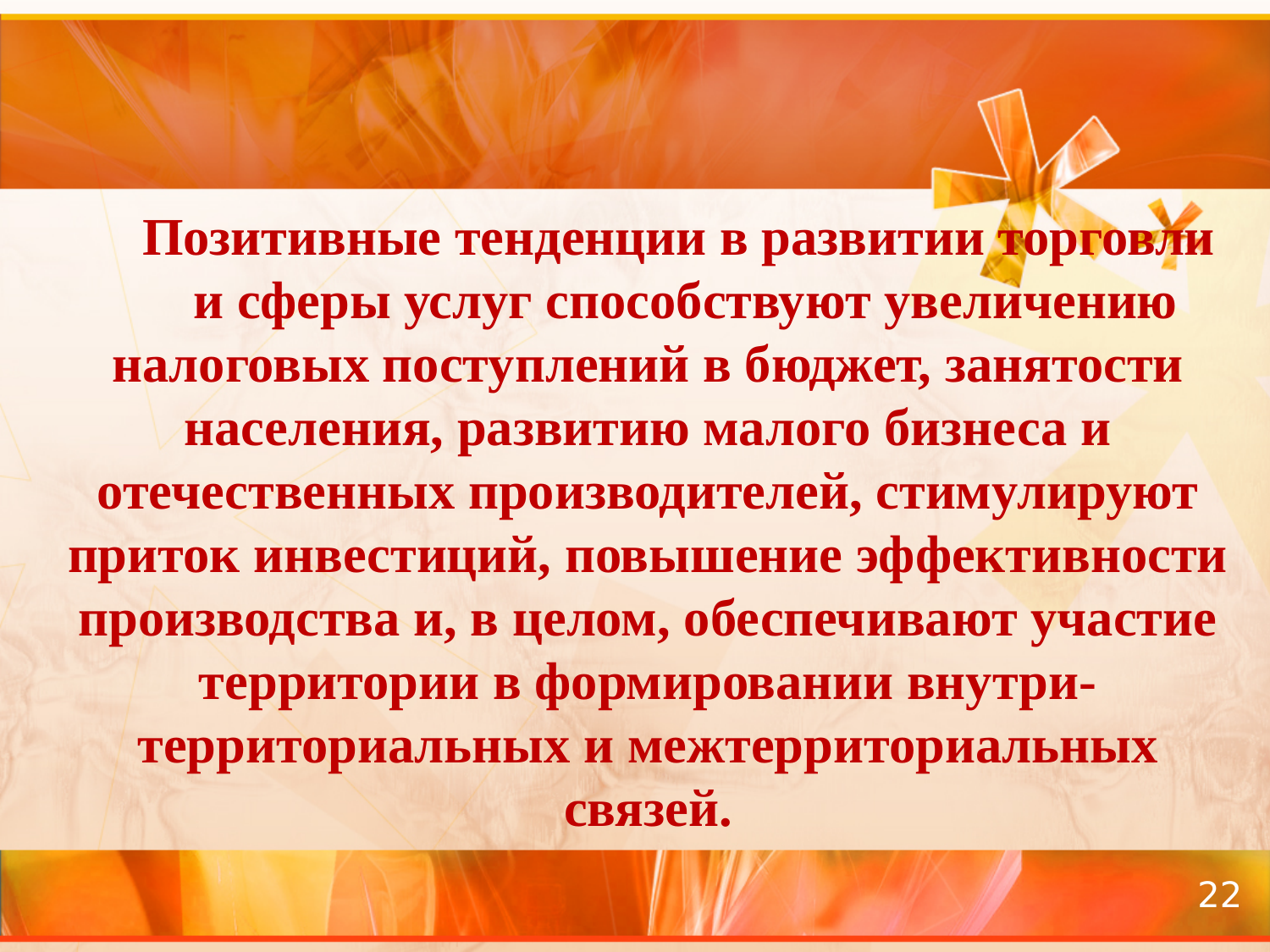

Позитивные тенденции в развитии торговли
 и сферы услуг способствуют увеличению налоговых поступлений в бюджет, занятости населения, развитию малого бизнеса и отечественных производителей, стимулируют приток инвестиций, повышение эффективности производства и, в целом, обеспечивают участие территории в формировании внутри-территориальных и межтерриториальных связей.
22